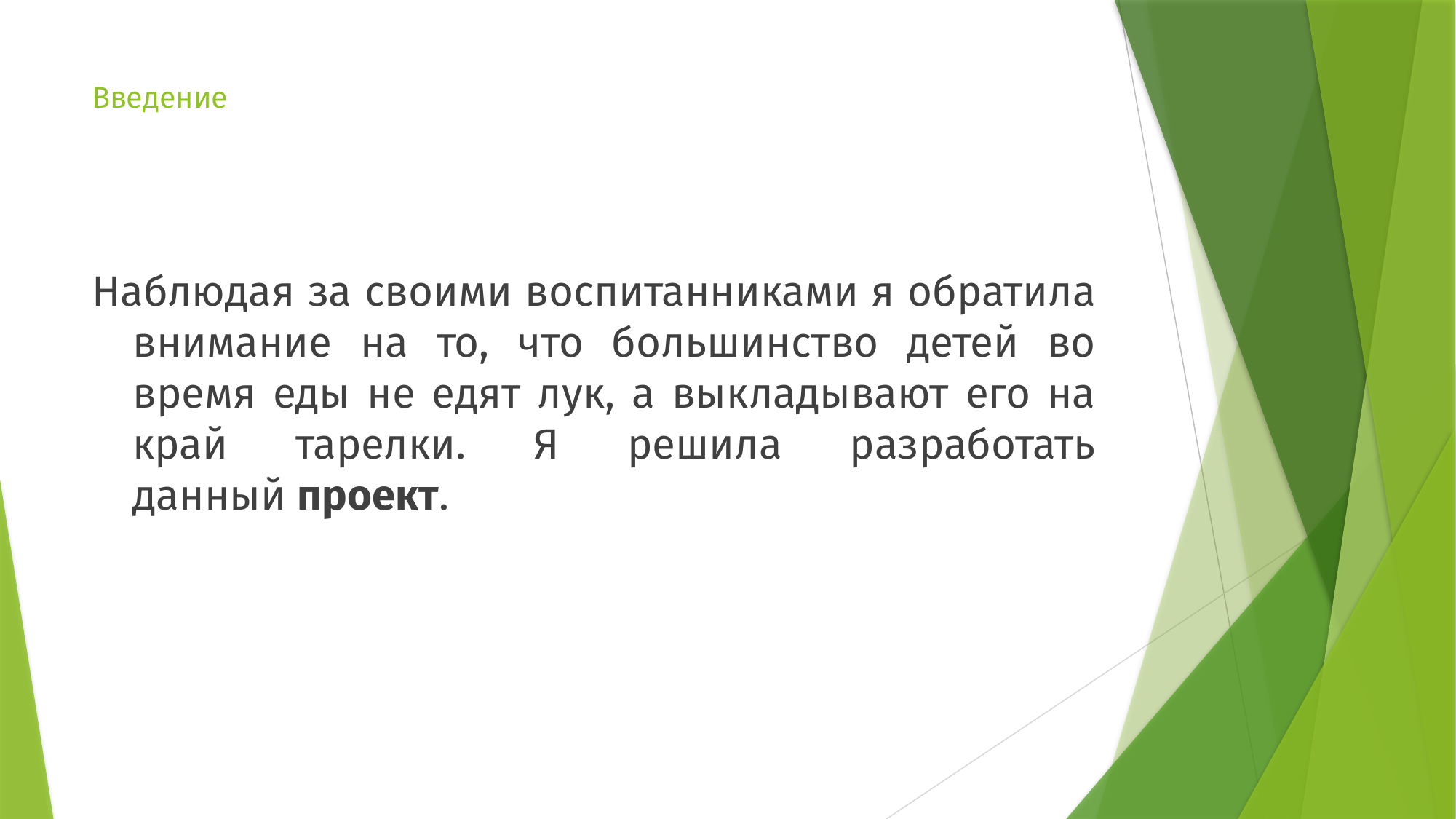

# Введение
Наблюдая за своими воспитанниками я обратила внимание на то, что большинство детей во время еды не едят лук, а выкладывают его на край тарелки. Я решила разработать данный проект.